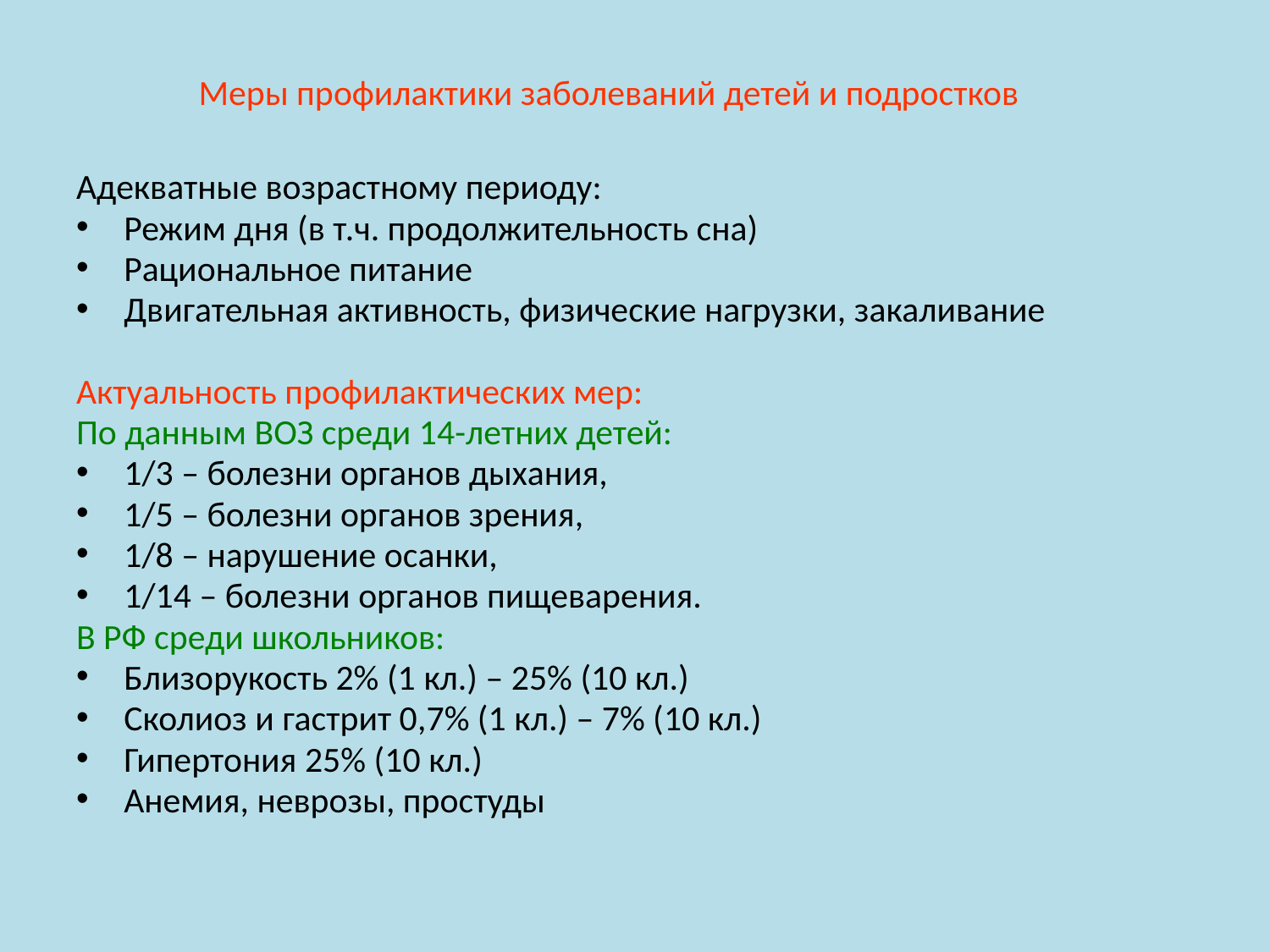

# Меры профилактики заболеваний детей и подростков
Адекватные возрастному периоду:
Режим дня (в т.ч. продолжительность сна)
Рациональное питание
Двигательная активность, физические нагрузки, закаливание

Актуальность профилактических мер:
По данным ВОЗ среди 14-летних детей:
1/3 – болезни органов дыхания,
1/5 – болезни органов зрения,
1/8 – нарушение осанки,
1/14 – болезни органов пищеварения.
В РФ среди школьников:
Близорукость 2% (1 кл.) – 25% (10 кл.)
Сколиоз и гастрит 0,7% (1 кл.) – 7% (10 кл.)
Гипертония 25% (10 кл.)
Анемия, неврозы, простуды